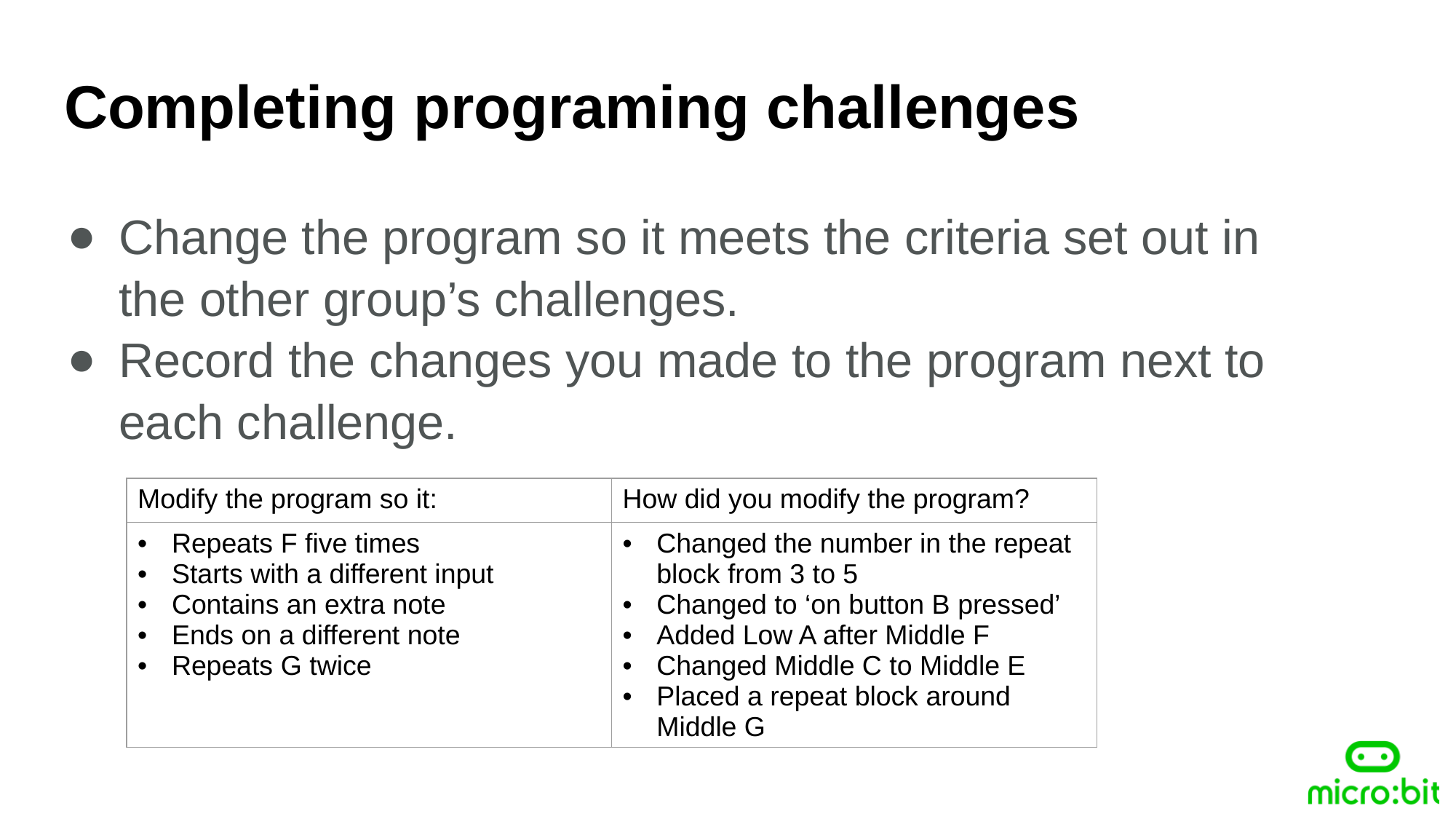

Completing programing challenges

Change the program so it meets the criteria set out in the other group’s challenges.
Record the changes you made to the program next to each challenge.

| Modify the program so it: | How did you modify the program? |
| --- | --- |
| Repeats F five times Starts with a different input Contains an extra note Ends on a different note Repeats G twice | Changed the number in the repeat block from 3 to 5 Changed to ‘on button B pressed’ Added Low A after Middle F Changed Middle C to Middle E Placed a repeat block around Middle G |